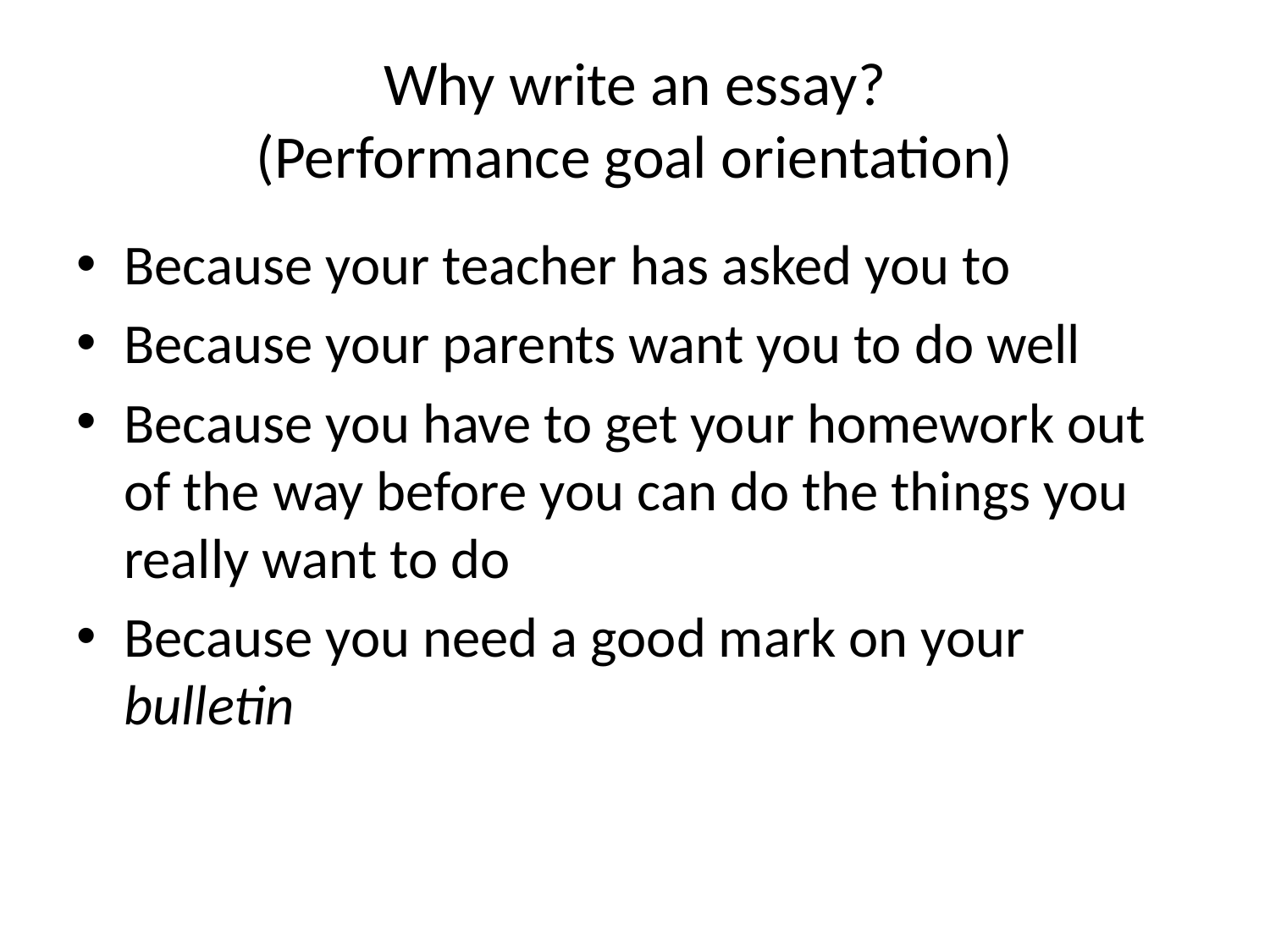

# Why write an essay? (Performance goal orientation)
Because your teacher has asked you to
Because your parents want you to do well
Because you have to get your homework out of the way before you can do the things you really want to do
Because you need a good mark on your bulletin